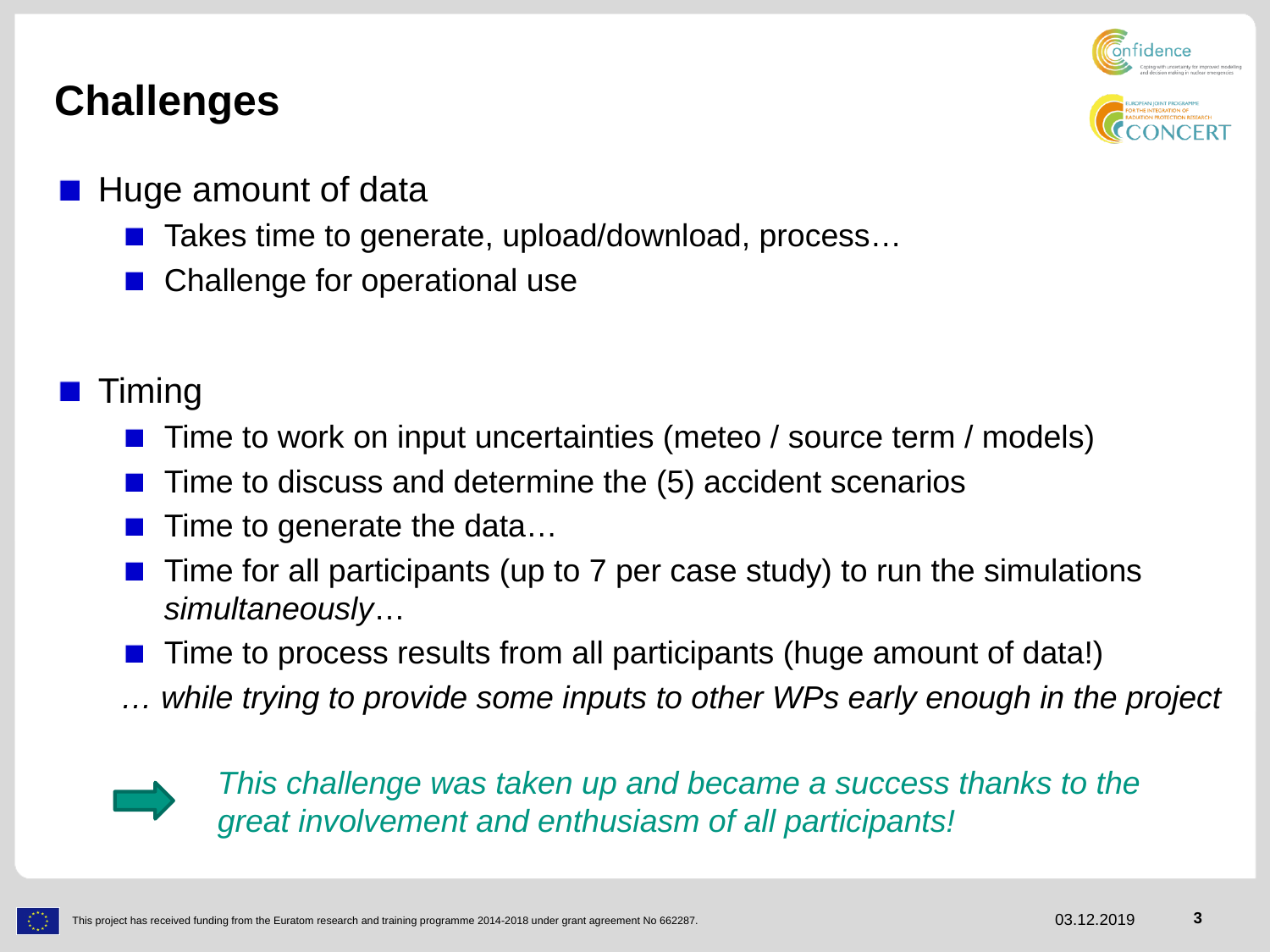

# Challenges
Huge amount of data
Takes time to generate, upload/download, process…
Challenge for operational use

Timing
Time to work on input uncertainties (meteo / source term / models)
Time to discuss and determine the (5) accident scenarios
Time to generate the data…
Time for all participants (up to 7 per case study) to run the simulations simultaneously…
Time to process results from all participants (huge amount of data!)
… while trying to provide some inputs to other WPs early enough in the project
This challenge was taken up and became a success thanks to the great involvement and enthusiasm of all participants!